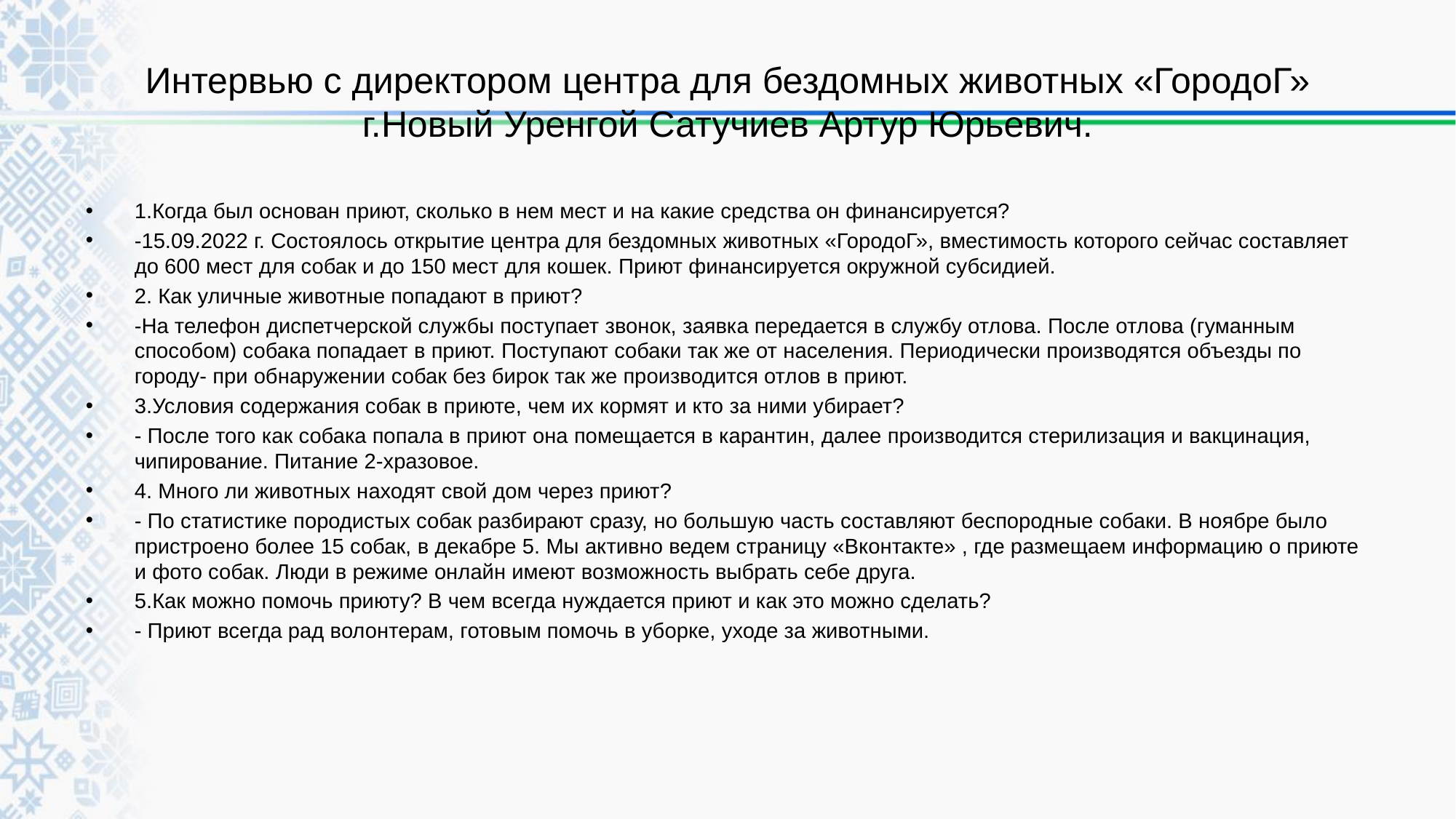

# Интервью с директором центра для бездомных животных «ГородоГ» г.Новый Уренгой Сатучиев Артур Юрьевич.
1.Когда был основан приют, сколько в нем мест и на какие средства он финансируется?
-15.09.2022 г. Состоялось открытие центра для бездомных животных «ГородоГ», вместимость которого сейчас составляет до 600 мест для собак и до 150 мест для кошек. Приют финансируется окружной субсидией.
2. Как уличные животные попадают в приют?
-На телефон диспетчерской службы поступает звонок, заявка передается в службу отлова. После отлова (гуманным способом) собака попадает в приют. Поступают собаки так же от населения. Периодически производятся объезды по городу- при обнаружении собак без бирок так же производится отлов в приют.
3.Условия содержания собак в приюте, чем их кормят и кто за ними убирает?
- После того как собака попала в приют она помещается в карантин, далее производится стерилизация и вакцинация, чипирование. Питание 2-хразовое.
4. Много ли животных находят свой дом через приют?
- По статистике породистых собак разбирают сразу, но большую часть составляют беспородные собаки. В ноябре было пристроено более 15 собак, в декабре 5. Мы активно ведем страницу «Вконтакте» , где размещаем информацию о приюте и фото собак. Люди в режиме онлайн имеют возможность выбрать себе друга.
5.Как можно помочь приюту? В чем всегда нуждается приют и как это можно сделать?
- Приют всегда рад волонтерам, готовым помочь в уборке, уходе за животными.